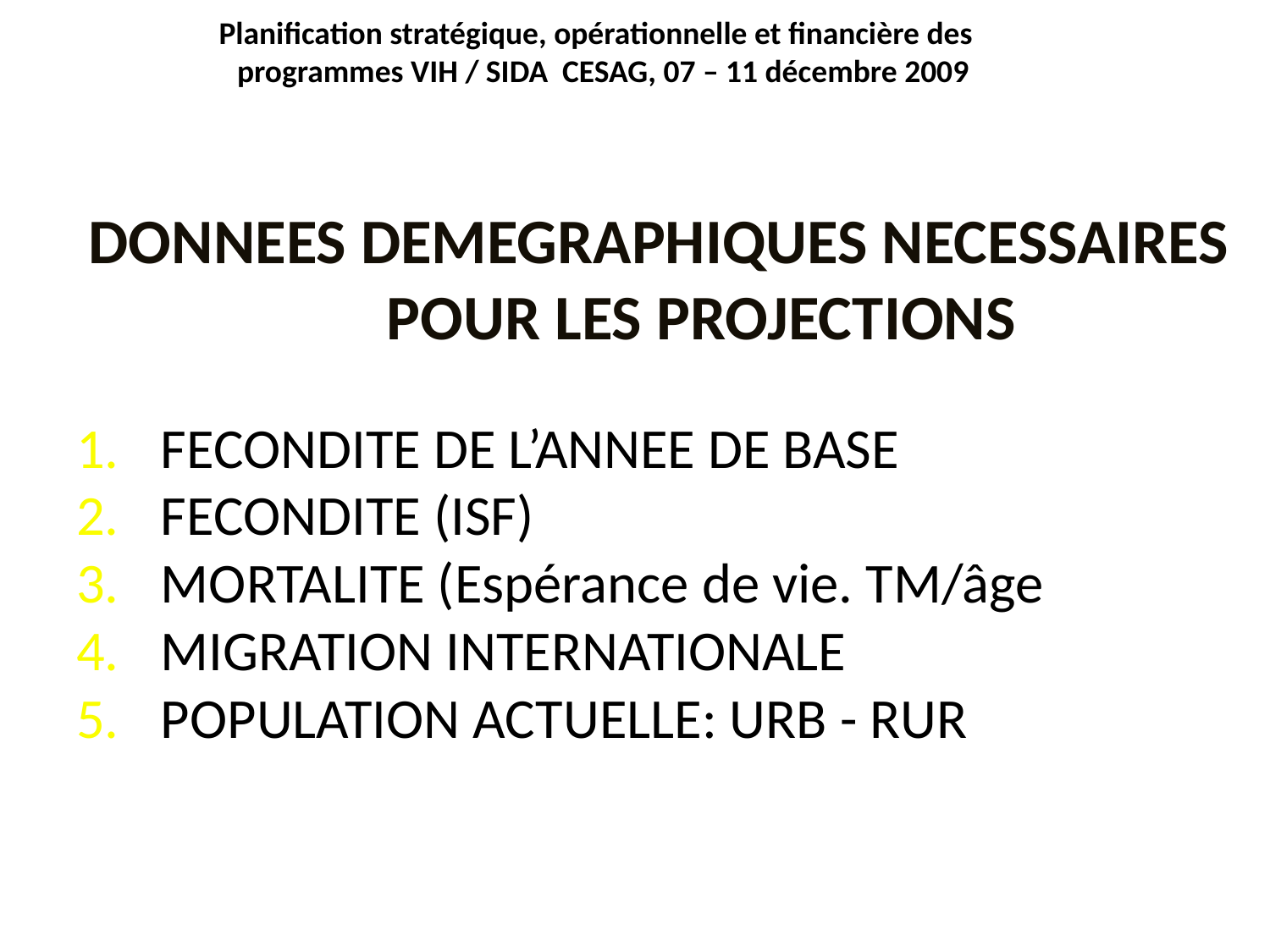

# Planification stratégique, opérationnelle et financière des programmes VIH / SIDA  CESAG, 07 – 11 décembre 2009

DONNEES DEMEGRAPHIQUES NECESSAIRES POUR LES PROJECTIONS

FECONDITE DE L’ANNEE DE BASE
FECONDITE (ISF)
MORTALITE (Espérance de vie. TM/âge
MIGRATION INTERNATIONALE
POPULATION ACTUELLE: URB - RUR